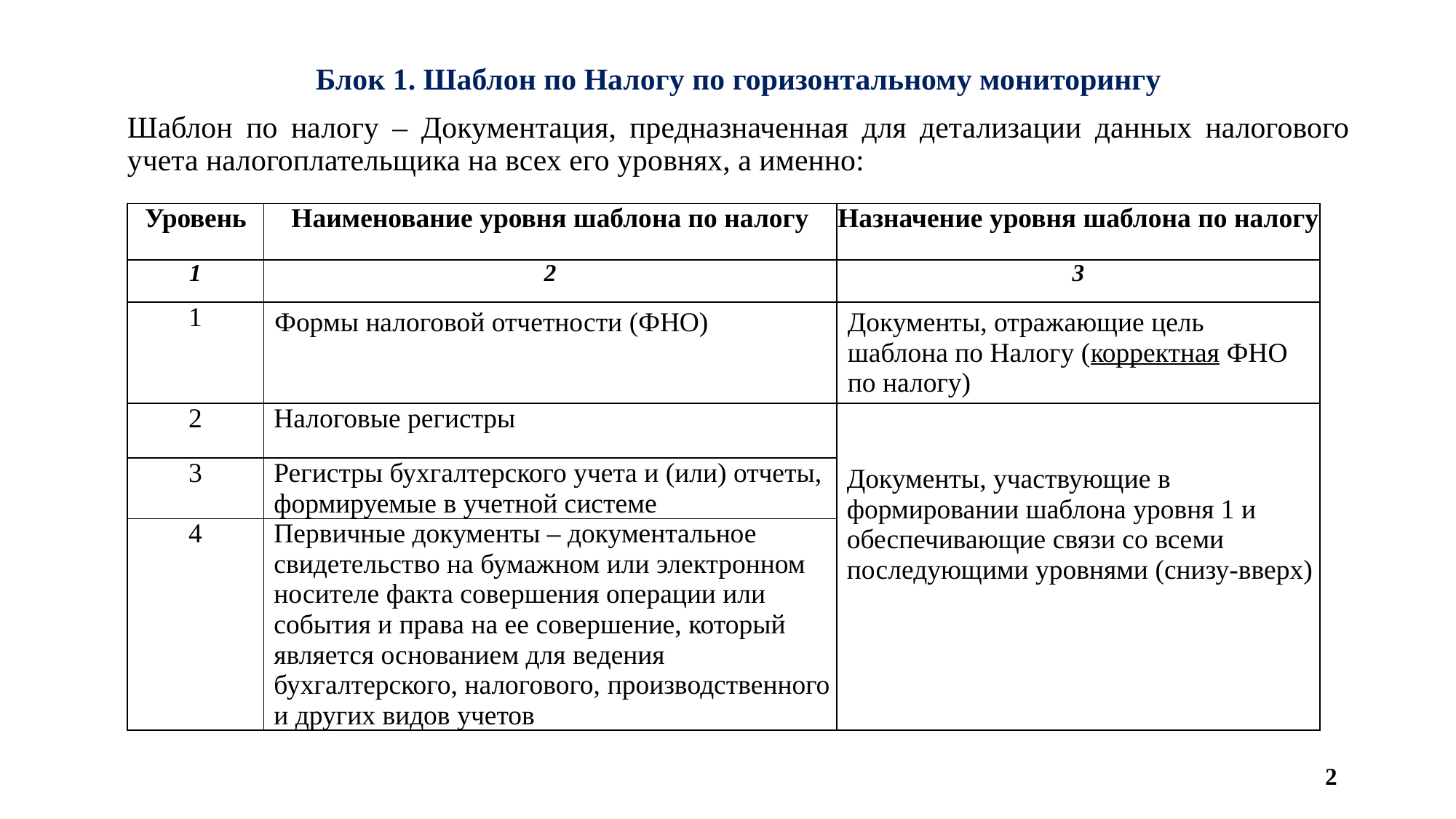

Блок 1. Шаблон по Налогу по горизонтальному мониторингу
Шаблон по налогу – Документация, предназначенная для детализации данных налогового учета налогоплательщика на всех его уровнях, а именно:
| Уровень | Наименование уровня шаблона по налогу | Назначение уровня шаблона по налогу |
| --- | --- | --- |
| 1 | 2 | 3 |
| 1 | Формы налоговой отчетности (ФНО) | Документы, отражающие цель шаблона по Налогу (корректная ФНО по налогу) |
| 2 | Налоговые регистры | Документы, участвующие в формировании шаблона уровня 1 и обеспечивающие связи со всеми последующими уровнями (снизу-вверх) |
| 3 | Регистры бухгалтерского учета и (или) отчеты, формируемые в учетной системе |  |
| 4 | Первичные документы – документальное свидетельство на бумажном или электронном носителе факта совершения операции или события и права на ее совершение, который является основанием для ведения бухгалтерского, налогового, производственного и других видов учетов |  |
2